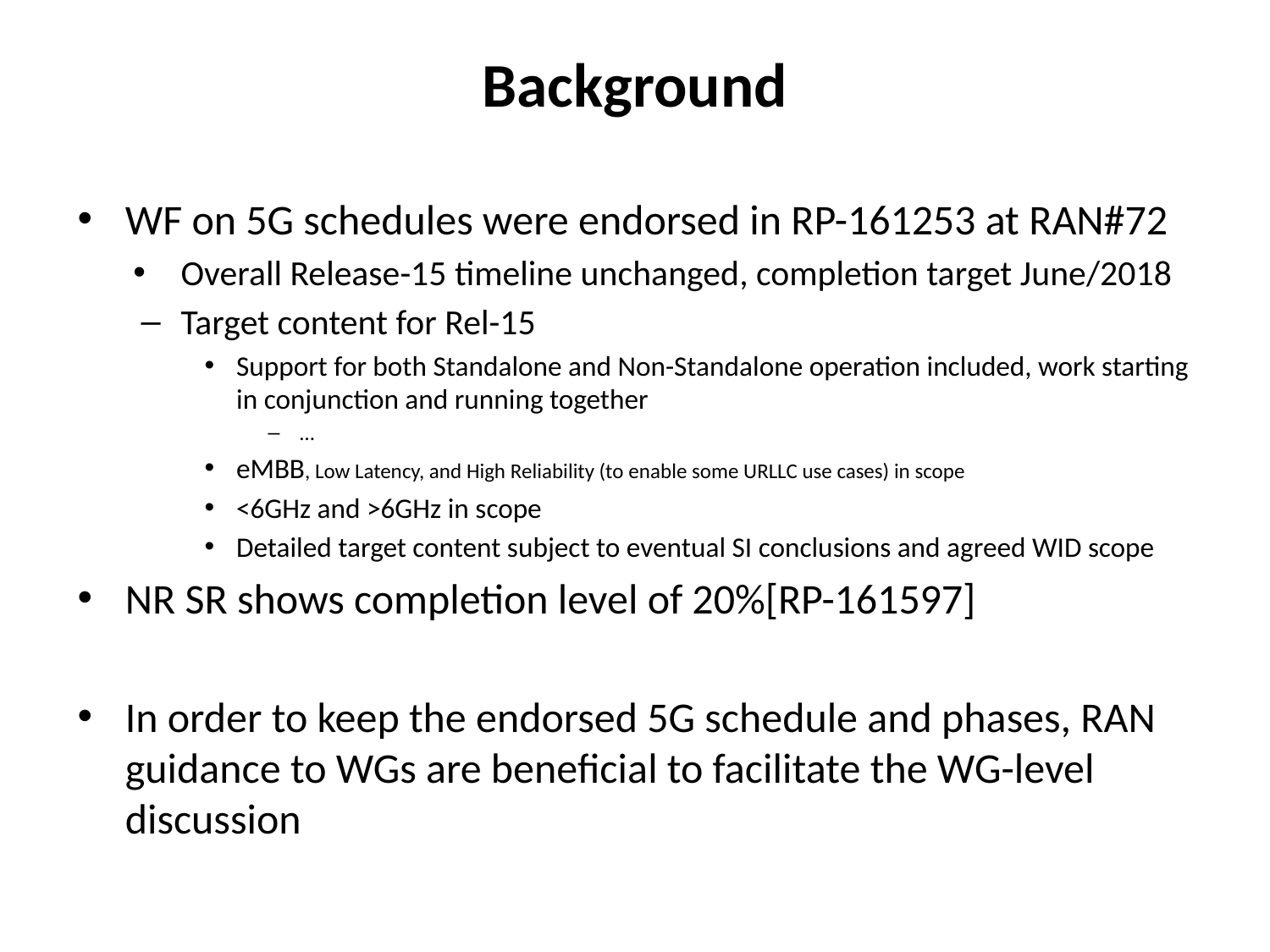

# Background
WF on 5G schedules were endorsed in RP-161253 at RAN#72
Overall Release-15 timeline unchanged, completion target June/2018
Target content for Rel-15
Support for both Standalone and Non-Standalone operation included, work starting in conjunction and running together
…
eMBB, Low Latency, and High Reliability (to enable some URLLC use cases) in scope
<6GHz and >6GHz in scope
Detailed target content subject to eventual SI conclusions and agreed WID scope
NR SR shows completion level of 20%[RP-161597]

In order to keep the endorsed 5G schedule and phases, RAN guidance to WGs are beneficial to facilitate the WG-level discussion